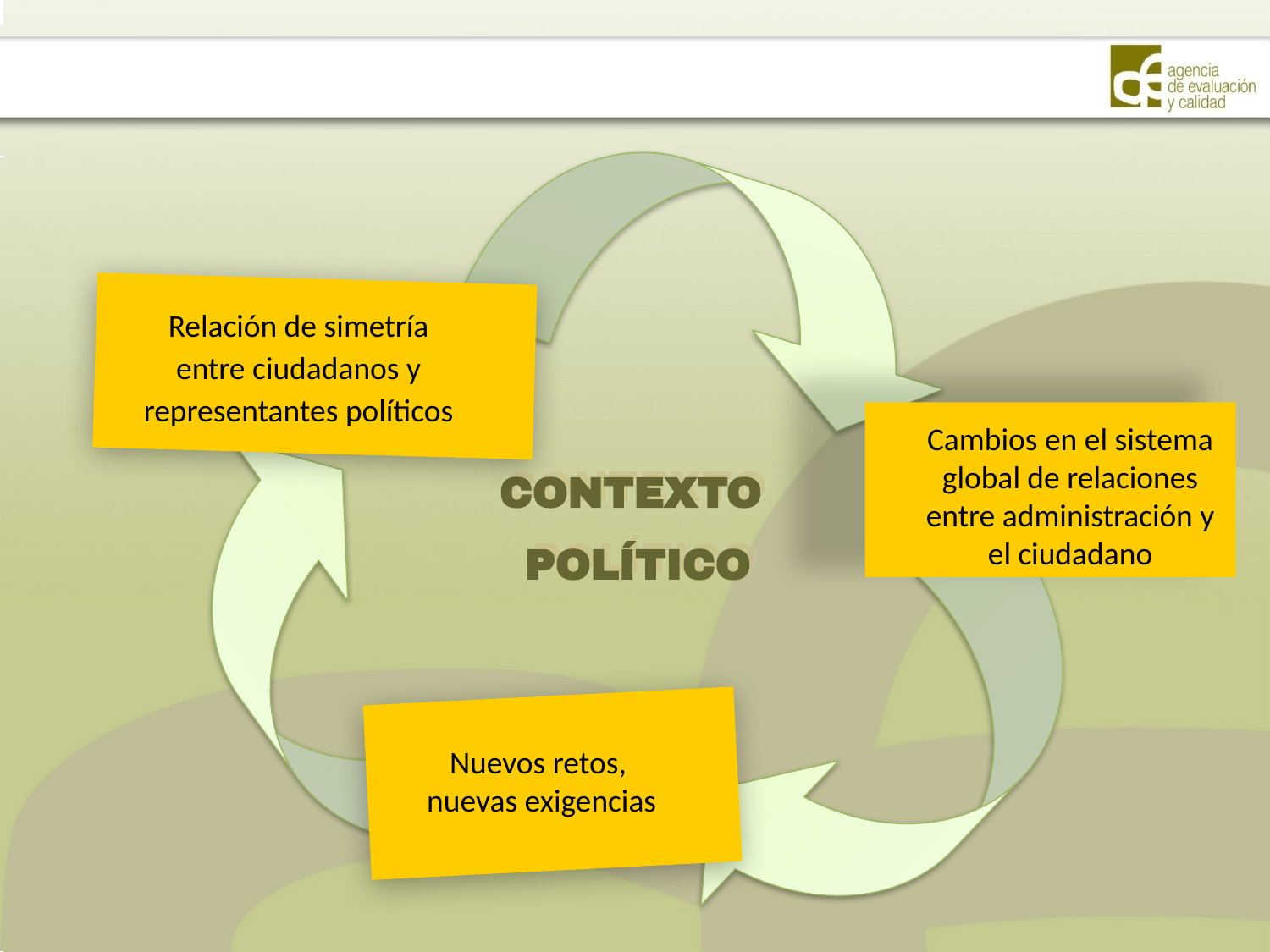

Relación de simetría
entre ciudadanos y representantes políticos

Cambios en el sistema global de relaciones entre administración y el ciudadano
CONTEXTO
 POLÍTICO

Nuevos retos,
nuevas exigencias